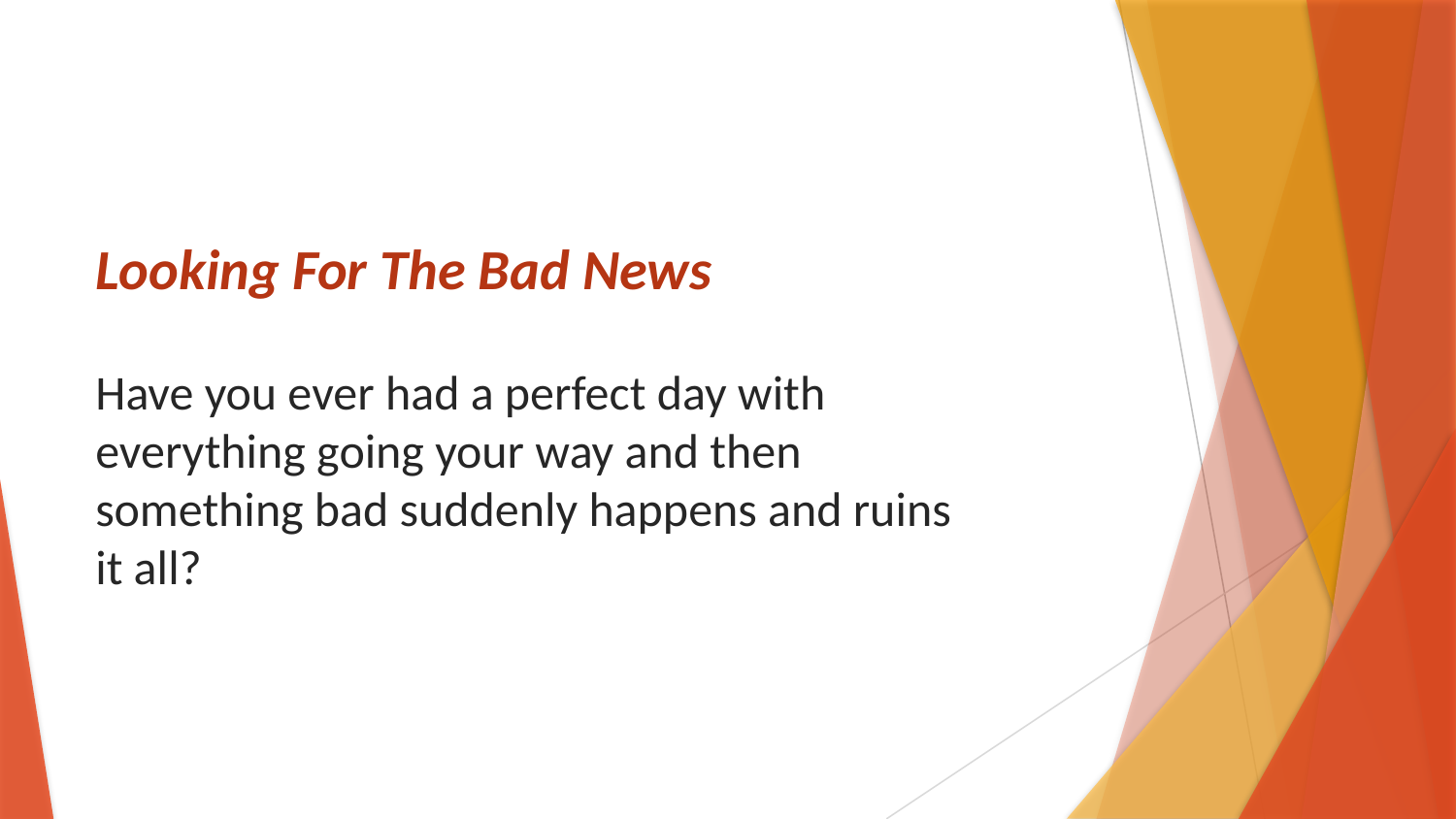

# Looking For The Bad News
Have you ever had a perfect day with everything going your way and then something bad suddenly happens and ruins it all?